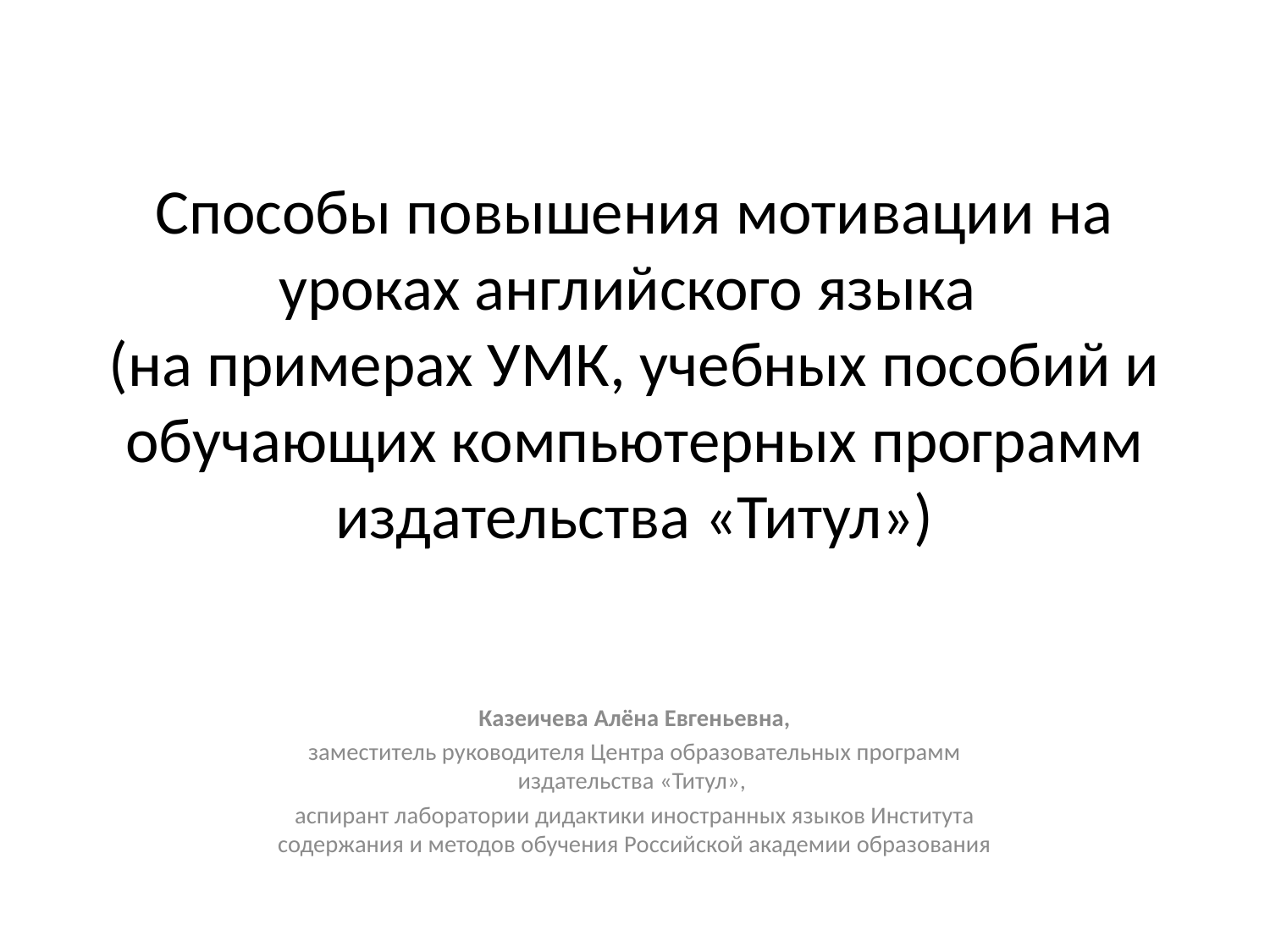

# Способы повышения мотивации на уроках английского языка (на примерах УМК, учебных пособий и обучающих компьютерных программ издательства «Титул»)
Казеичева Алёна Евгеньевна,
заместитель руководителя Центра образовательных программ издательства «Титул»,
аспирант лаборатории дидактики иностранных языков Института содержания и методов обучения Российской академии образования